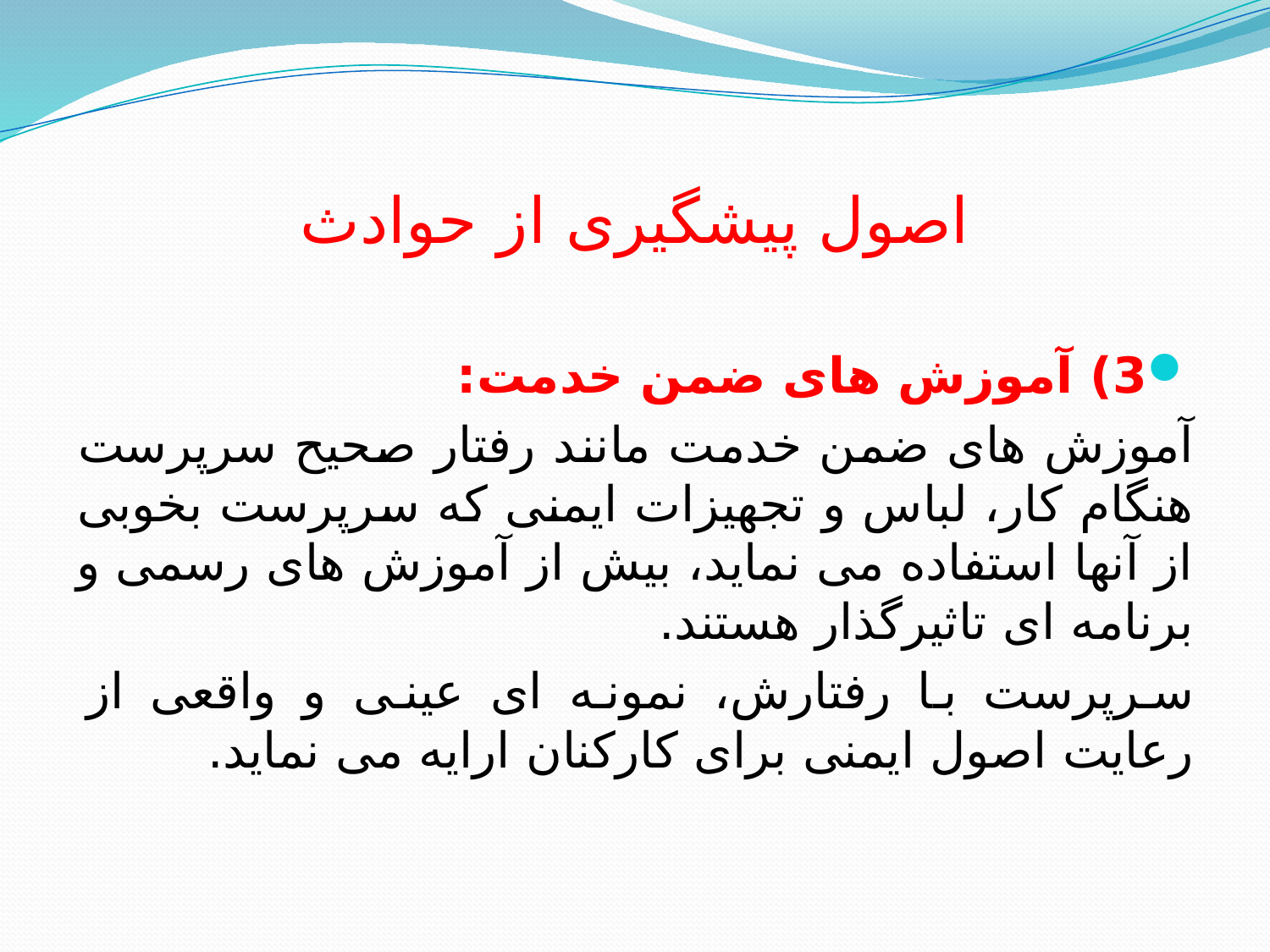

# اصول پیشگیری از حوادث

3) آموزش های ضمن خدمت:
آموزش های ضمن خدمت مانند رفتار صحیح سرپرست هنگام کار، لباس و تجهیزات ایمنی که سرپرست بخوبی از آنها استفاده می نماید، بیش از آموزش های رسمی و برنامه ای تاثیرگذار هستند.
سرپرست با رفتارش، نمونه ای عینی و واقعی از رعایت اصول ایمنی برای کارکنان ارایه می نماید.